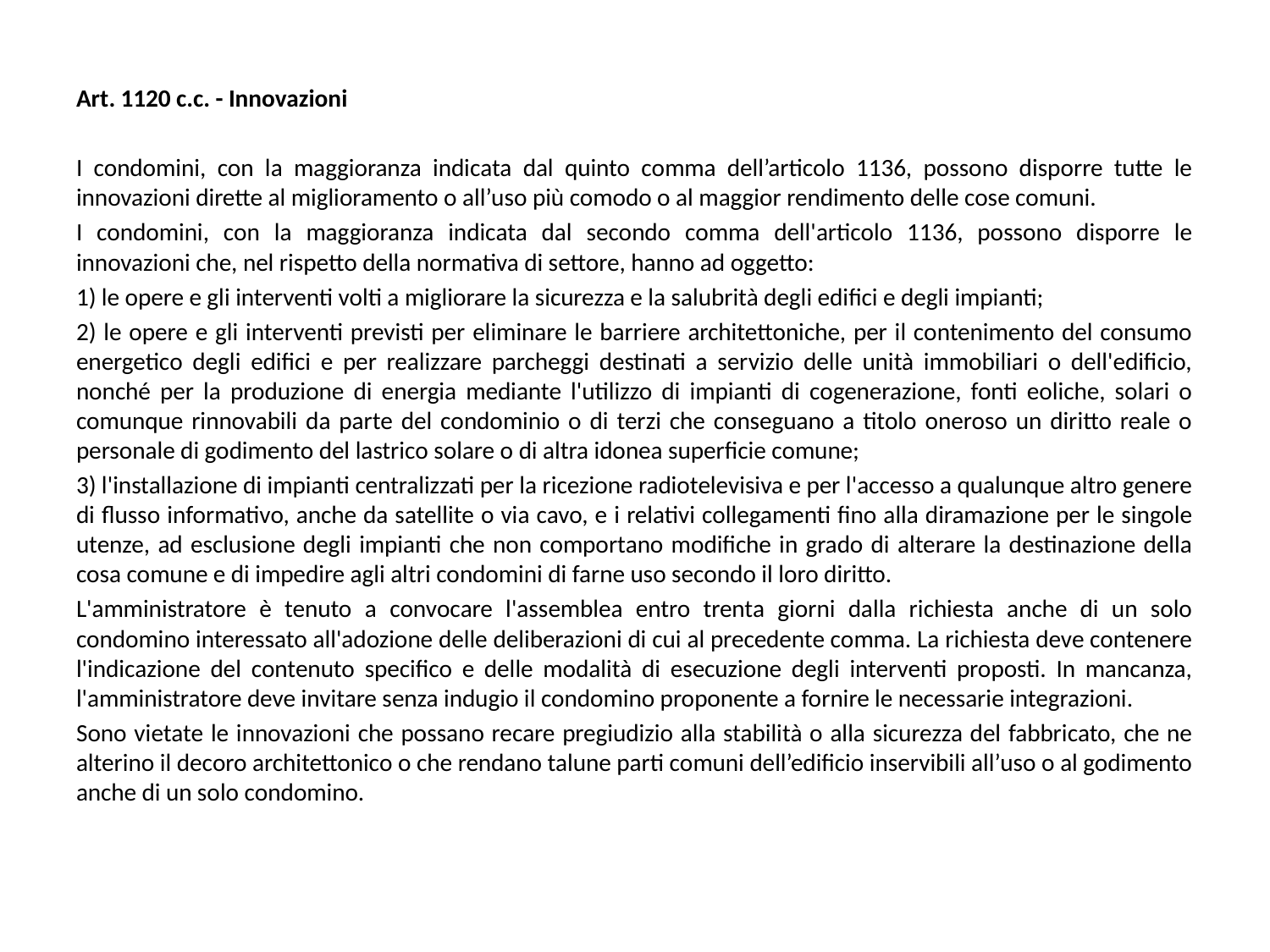

Art. 1120 c.c. - Innovazioni

I condomini, con la maggioranza indicata dal quinto comma dell’articolo 1136, possono disporre tutte le innovazioni dirette al miglioramento o all’uso più comodo o al maggior rendimento delle cose comuni.
I condomini, con la maggioranza indicata dal secondo comma dell'articolo 1136, possono disporre le innovazioni che, nel rispetto della normativa di settore, hanno ad oggetto:
1) le opere e gli interventi volti a migliorare la sicurezza e la salubrità degli edifici e degli impianti;
2) le opere e gli interventi previsti per eliminare le barriere architettoniche, per il contenimento del consumo energetico degli edifici e per realizzare parcheggi destinati a servizio delle unità immobiliari o dell'edificio, nonché per la produzione di energia mediante l'utilizzo di impianti di cogenerazione, fonti eoliche, solari o comunque rinnovabili da parte del condominio o di terzi che conseguano a titolo oneroso un diritto reale o personale di godimento del lastrico solare o di altra idonea superficie comune;
3) l'installazione di impianti centralizzati per la ricezione radiotelevisiva e per l'accesso a qualunque altro genere di flusso informativo, anche da satellite o via cavo, e i relativi collegamenti fino alla diramazione per le singole utenze, ad esclusione degli impianti che non comportano modifiche in grado di alterare la destinazione della cosa comune e di impedire agli altri condomini di farne uso secondo il loro diritto.
L'amministratore è tenuto a convocare l'assemblea entro trenta giorni dalla richiesta anche di un solo condomino interessato all'adozione delle deliberazioni di cui al precedente comma. La richiesta deve contenere l'indicazione del contenuto specifico e delle modalità di esecuzione degli interventi proposti. In mancanza, l'amministratore deve invitare senza indugio il condomino proponente a fornire le necessarie integrazioni.
Sono vietate le innovazioni che possano recare pregiudizio alla stabilità o alla sicurezza del fabbricato, che ne alterino il decoro architettonico o che rendano talune parti comuni dell’edificio inservibili all’uso o al godimento anche di un solo condomino.